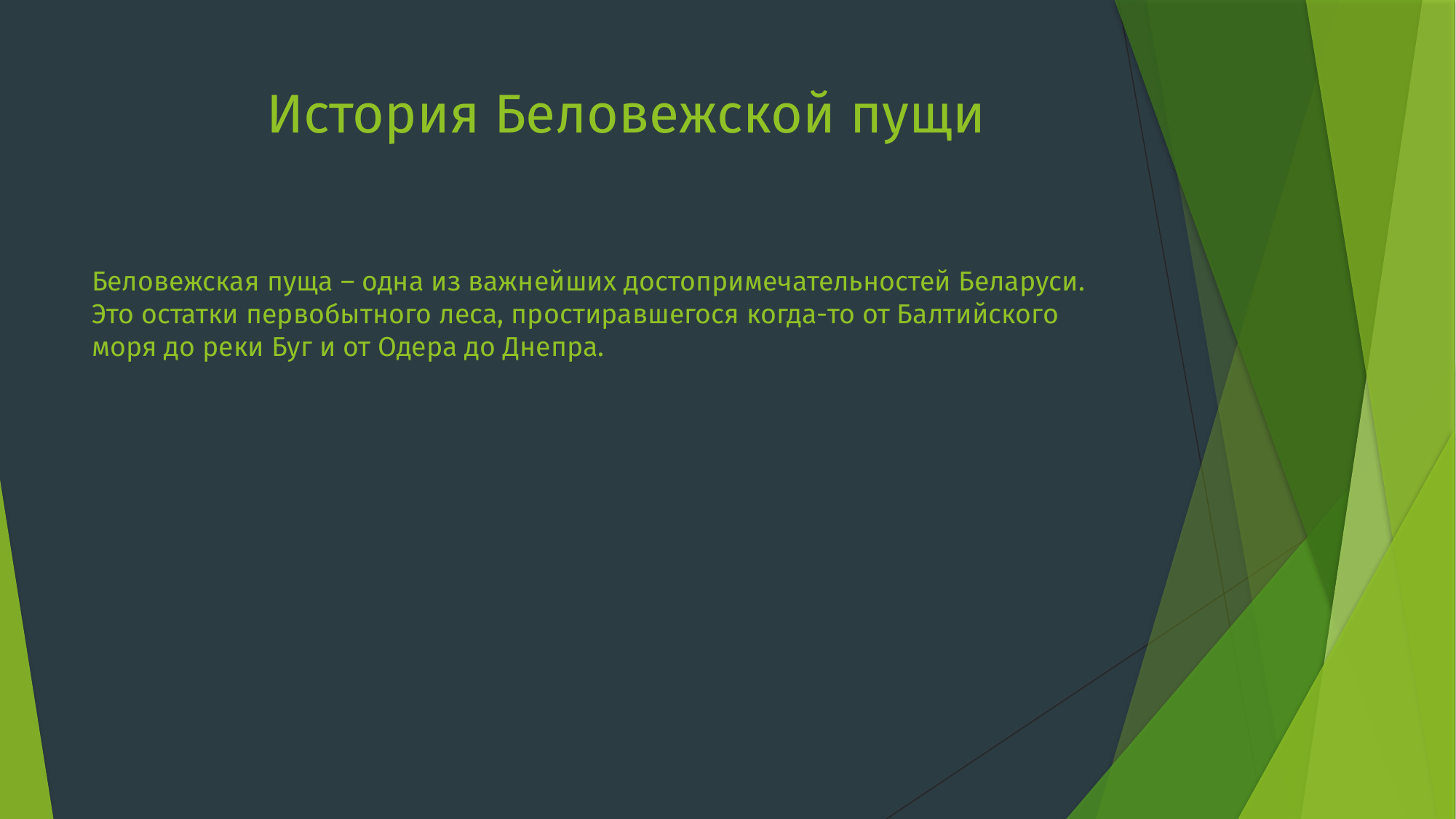

# История Беловежской пущи
Беловежская пуща – одна из важнейших достопримечательностей Беларуси. Это остатки первобытного леса, простиравшегося когда-то от Балтийского моря до реки Буг и от Одера до Днепра.